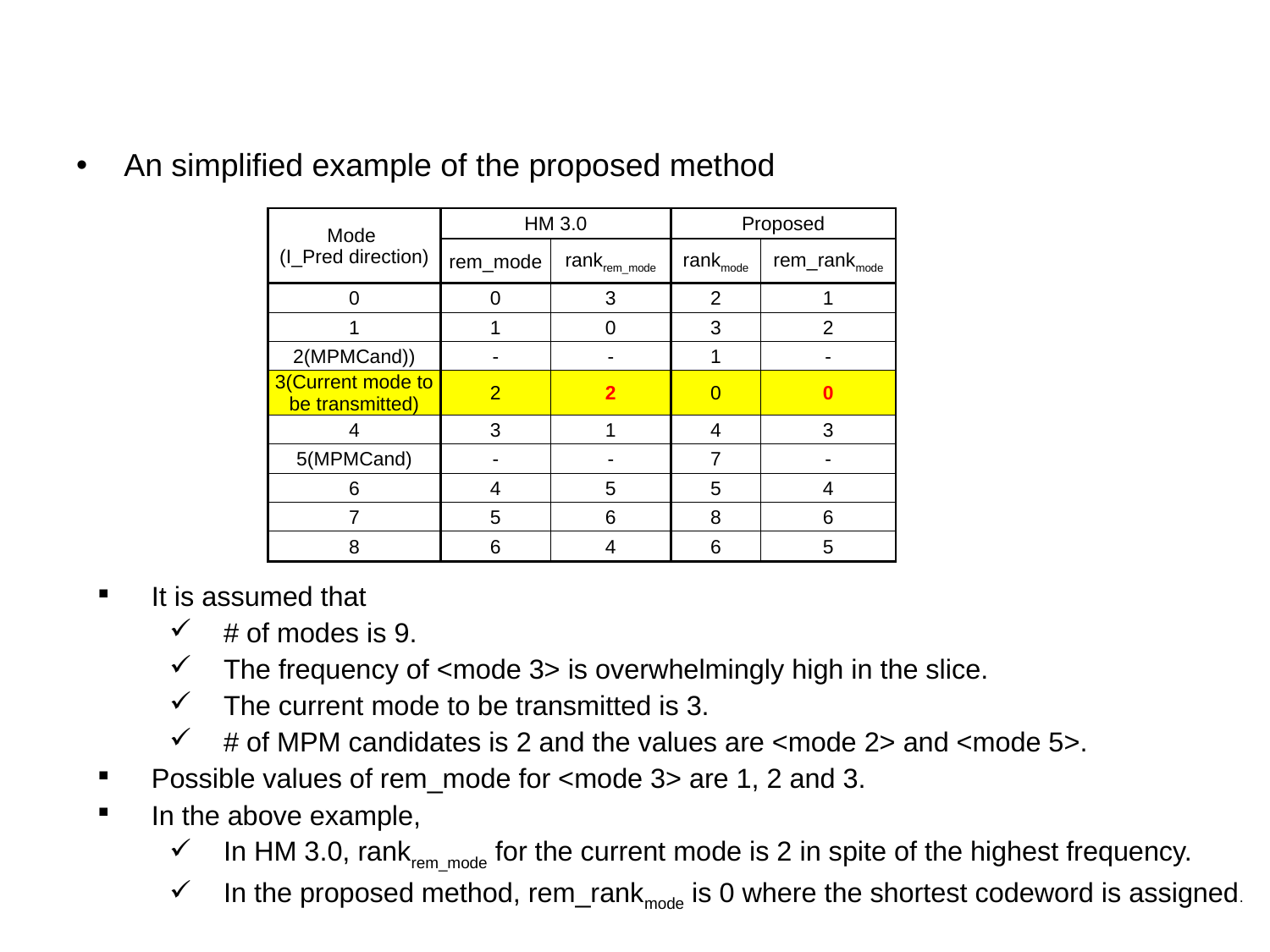

#
An simplified example of the proposed method
| Mode (I\_Pred direction) | HM 3.0 |  | Proposed |  |
| --- | --- | --- | --- | --- |
|  | rem\_mode | rankrem\_mode | rankmode | rem\_rankmode |
| 0 | 0 | 3 | 2 | 1 |
| 1 | 1 | 0 | 3 | 2 |
| 2(MPMCand)) | - | - | 1 | - |
| 3(Current mode to be transmitted) | 2 | 2 | 0 | 0 |
| 4 | 3 | 1 | 4 | 3 |
| 5(MPMCand) | - | - | 7 | - |
| 6 | 4 | 5 | 5 | 4 |
| 7 | 5 | 6 | 8 | 6 |
| 8 | 6 | 4 | 6 | 5 |
It is assumed that
# of modes is 9.
The frequency of <mode 3> is overwhelmingly high in the slice.
The current mode to be transmitted is 3.
# of MPM candidates is 2 and the values are <mode 2> and <mode 5>.
Possible values of rem_mode for <mode 3> are 1, 2 and 3.
In the above example,
In HM 3.0, rankrem_mode for the current mode is 2 in spite of the highest frequency.
In the proposed method, rem_rankmode is 0 where the shortest codeword is assigned.